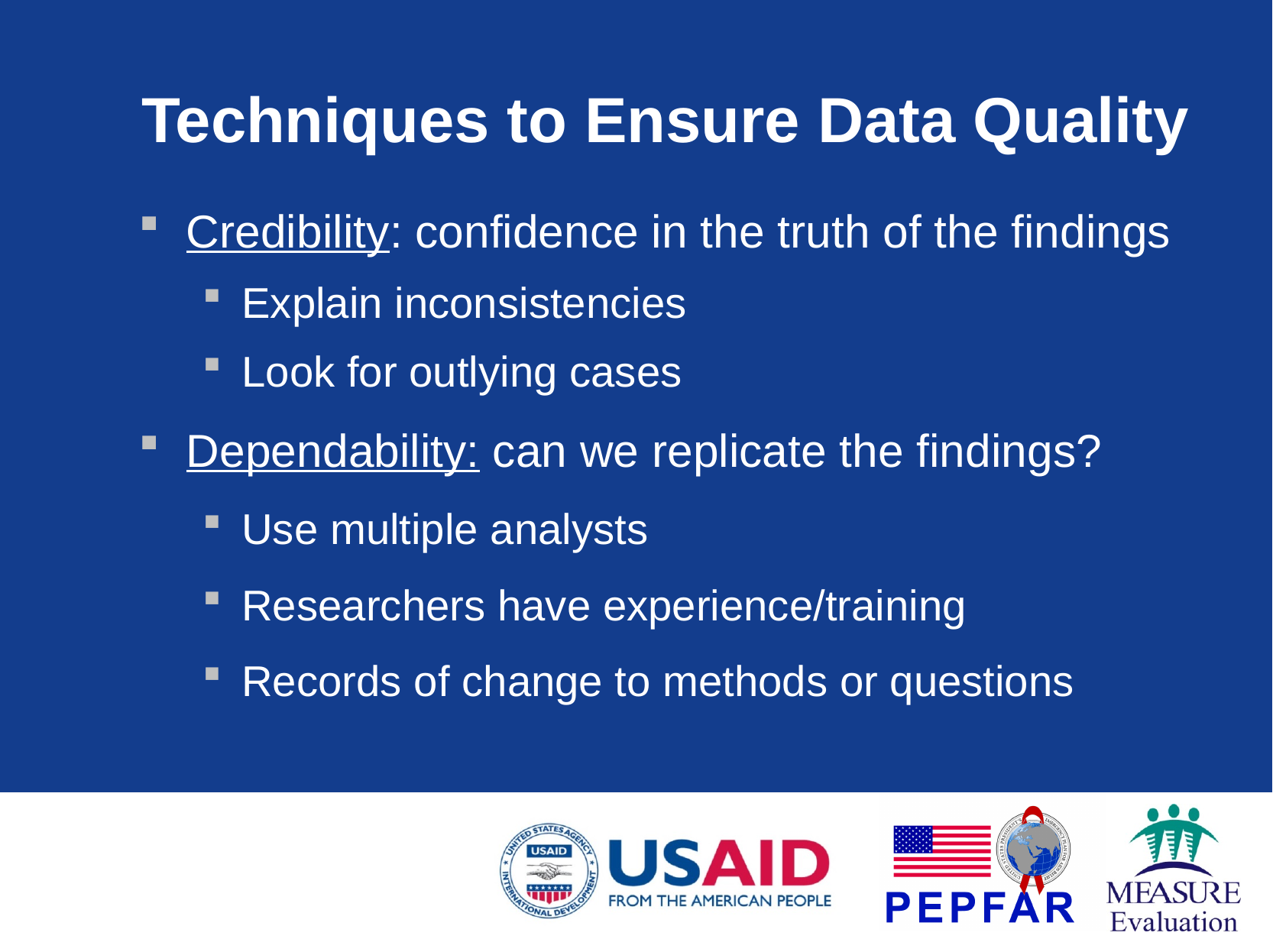

# Techniques to Ensure Data Quality
Credibility: confidence in the truth of the findings
Explain inconsistencies
Look for outlying cases
Dependability: can we replicate the findings?
Use multiple analysts
Researchers have experience/training
Records of change to methods or questions